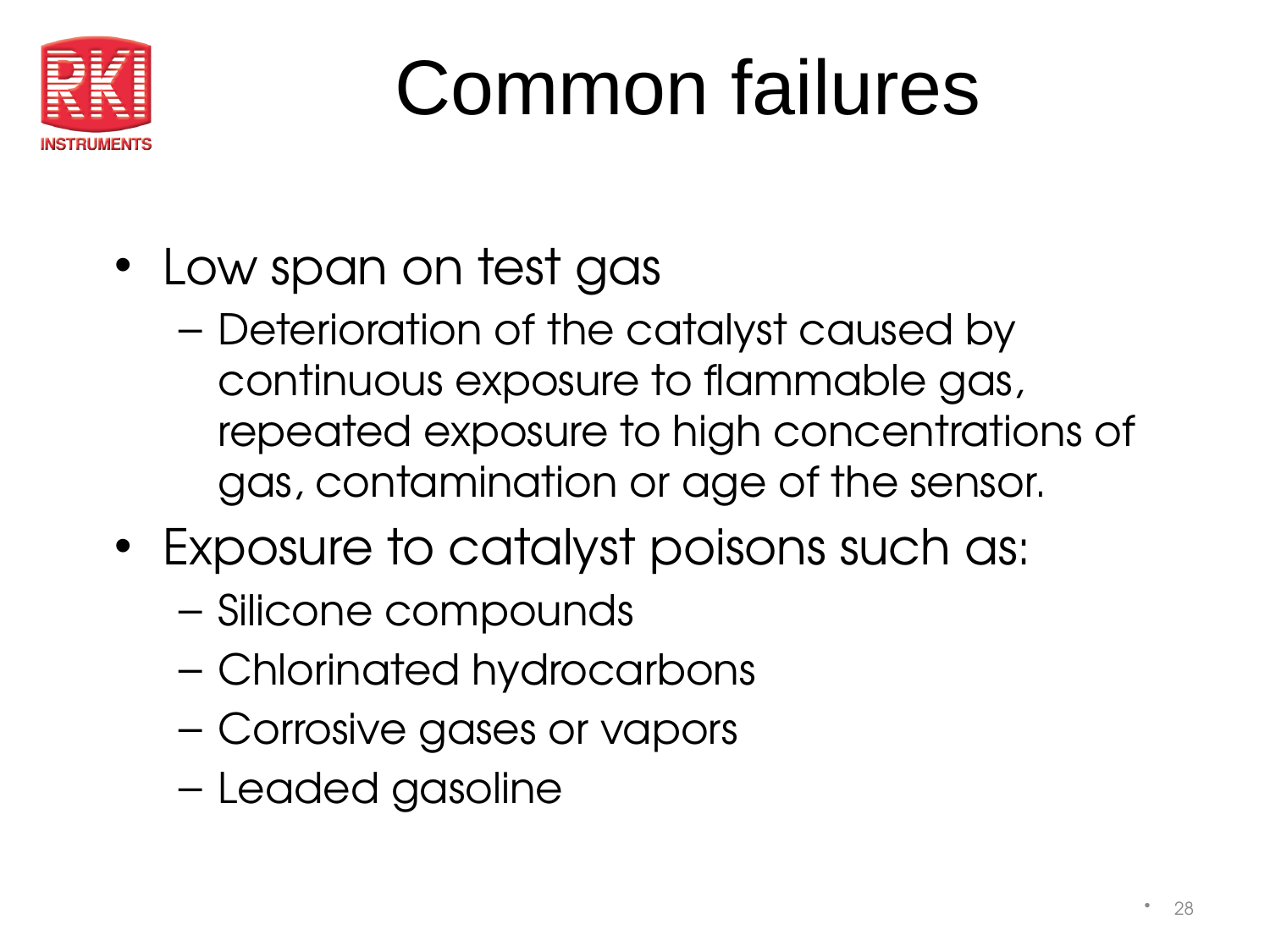

# Common failures
Low span on test gas
Deterioration of the catalyst caused by continuous exposure to flammable gas, repeated exposure to high concentrations of gas, contamination or age of the sensor.
Exposure to catalyst poisons such as:
Silicone compounds
Chlorinated hydrocarbons
Corrosive gases or vapors
Leaded gasoline
28